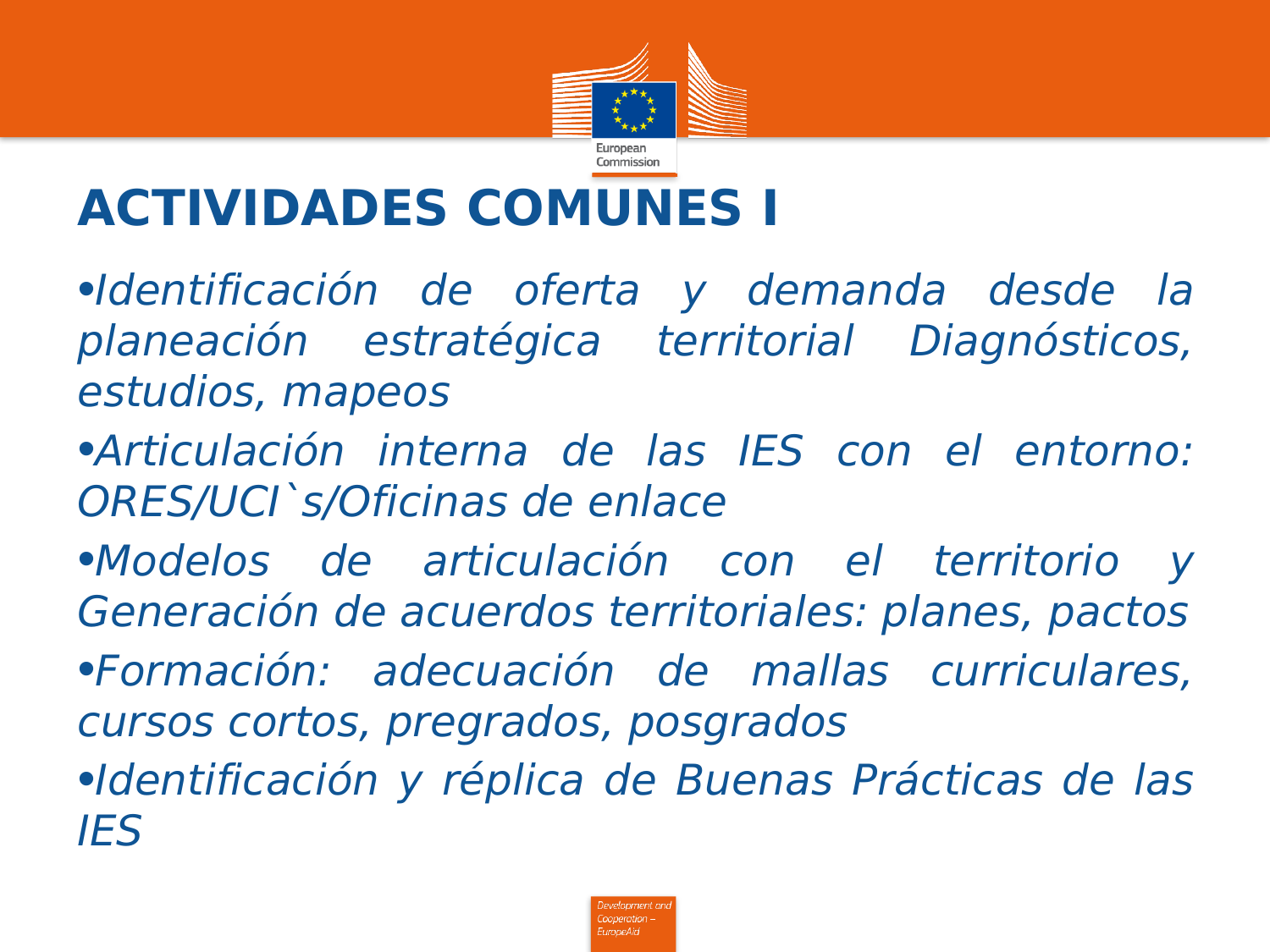

# ACTIVIDADES COMUNES I
Identificación de oferta y demanda desde la planeación estratégica territorial Diagnósticos, estudios, mapeos
Articulación interna de las IES con el entorno: ORES/UCI`s/Oficinas de enlace
Modelos de articulación con el territorio y Generación de acuerdos territoriales: planes, pactos
Formación: adecuación de mallas curriculares, cursos cortos, pregrados, posgrados
Identificación y réplica de Buenas Prácticas de las IES